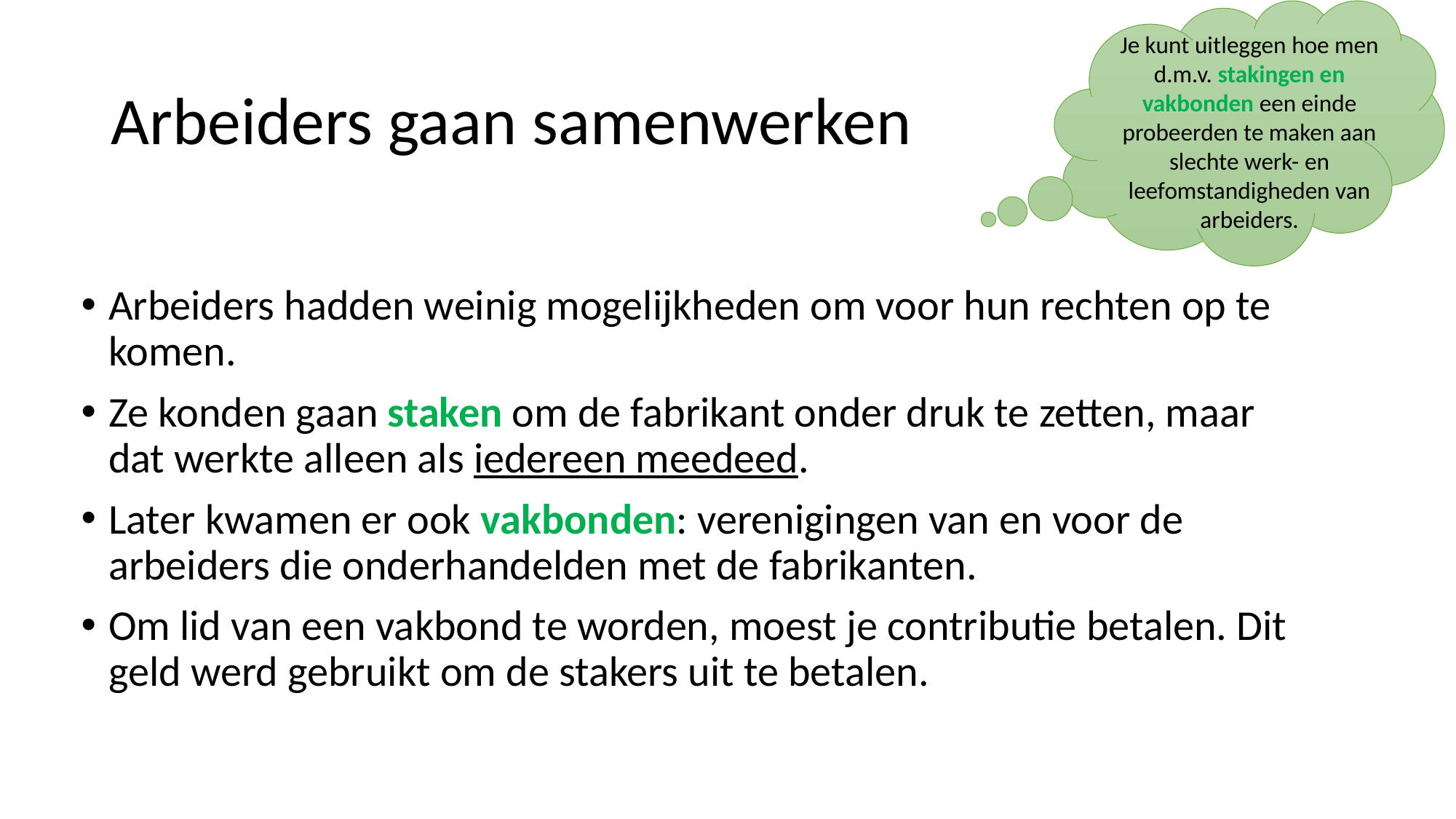

Je kunt uitleggen hoe men d.m.v. stakingen en vakbonden een einde probeerden te maken aan slechte werk- en leefomstandigheden van arbeiders.
# Arbeiders gaan samenwerken
Arbeiders hadden weinig mogelijkheden om voor hun rechten op te komen.
Ze konden gaan staken om de fabrikant onder druk te zetten, maar dat werkte alleen als iedereen meedeed.
Later kwamen er ook vakbonden: verenigingen van en voor de arbeiders die onderhandelden met de fabrikanten.
Om lid van een vakbond te worden, moest je contributie betalen. Dit geld werd gebruikt om de stakers uit te betalen.